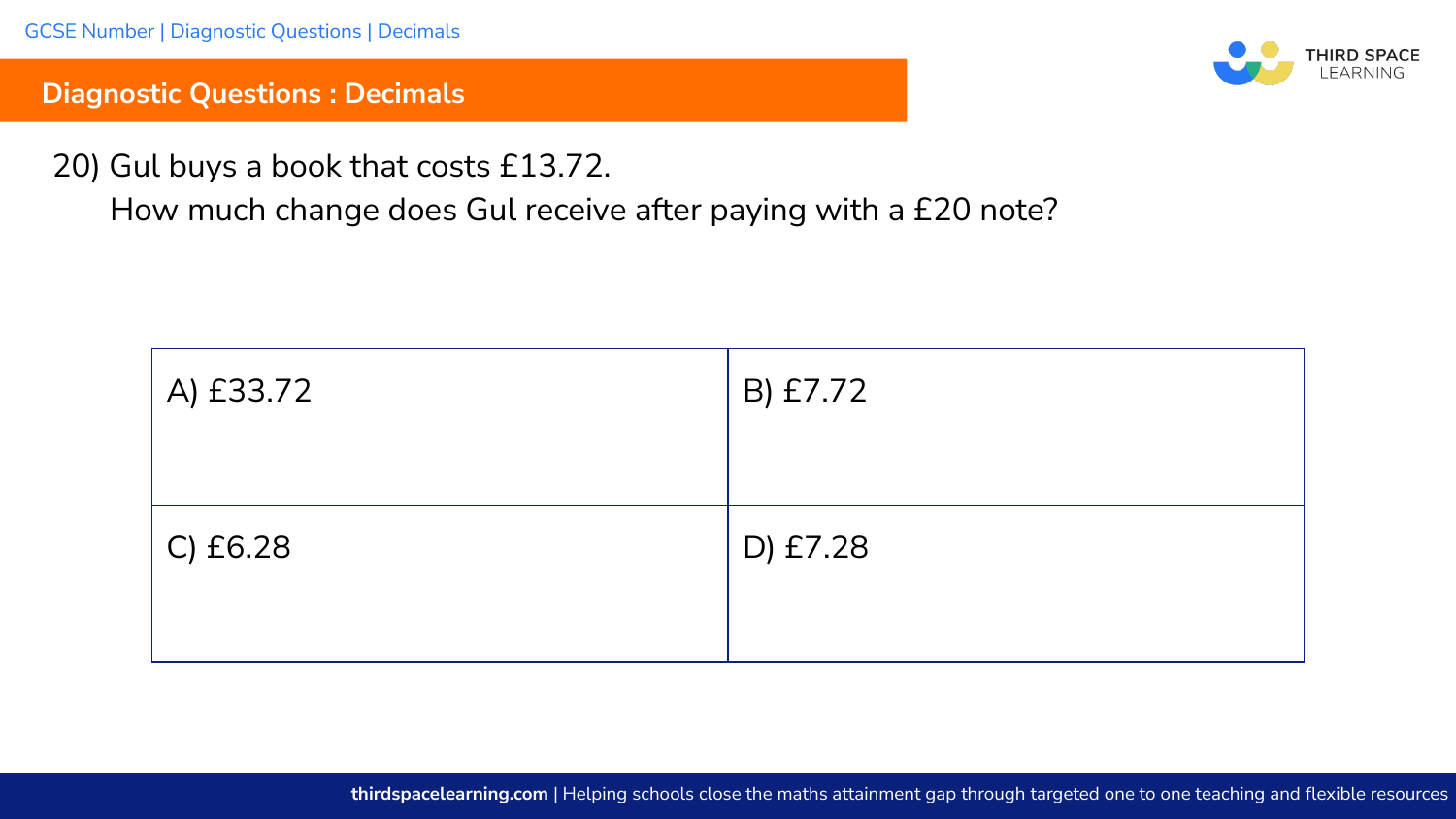

Diagnostic Questions : Decimals
| 20) Gul buys a book that costs £13.72. How much change does Gul receive after paying with a £20 note? |
| --- |
| A) £33.72 | B) £7.72 |
| --- | --- |
| C) £6.28 | D) £7.28 |